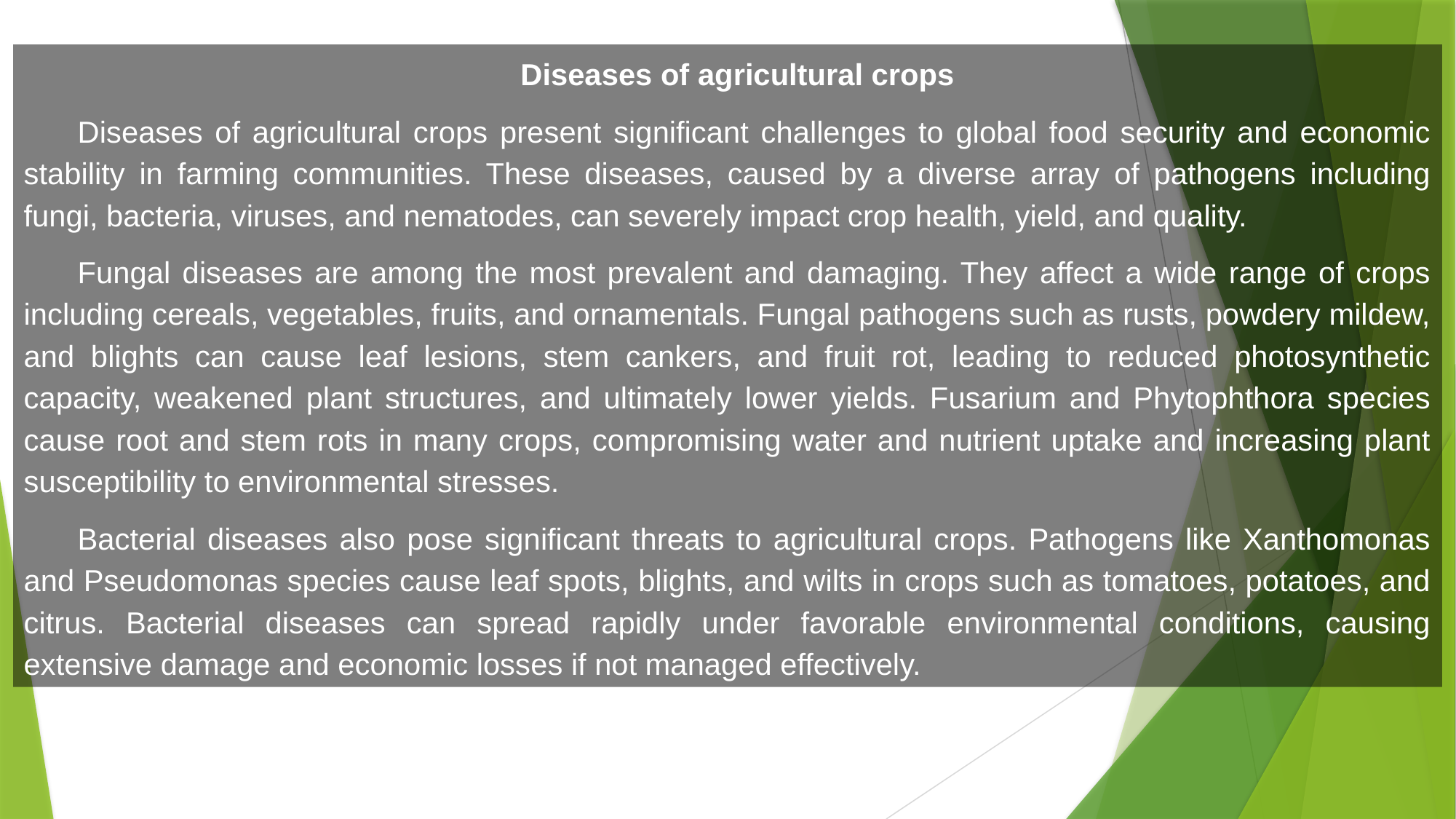

Diseases of agricultural crops
Diseases of agricultural crops present significant challenges to global food security and economic stability in farming communities. These diseases, caused by a diverse array of pathogens including fungi, bacteria, viruses, and nematodes, can severely impact crop health, yield, and quality.
Fungal diseases are among the most prevalent and damaging. They affect a wide range of crops including cereals, vegetables, fruits, and ornamentals. Fungal pathogens such as rusts, powdery mildew, and blights can cause leaf lesions, stem cankers, and fruit rot, leading to reduced photosynthetic capacity, weakened plant structures, and ultimately lower yields. Fusarium and Phytophthora species cause root and stem rots in many crops, compromising water and nutrient uptake and increasing plant susceptibility to environmental stresses.
Bacterial diseases also pose significant threats to agricultural crops. Pathogens like Xanthomonas and Pseudomonas species cause leaf spots, blights, and wilts in crops such as tomatoes, potatoes, and citrus. Bacterial diseases can spread rapidly under favorable environmental conditions, causing extensive damage and economic losses if not managed effectively.